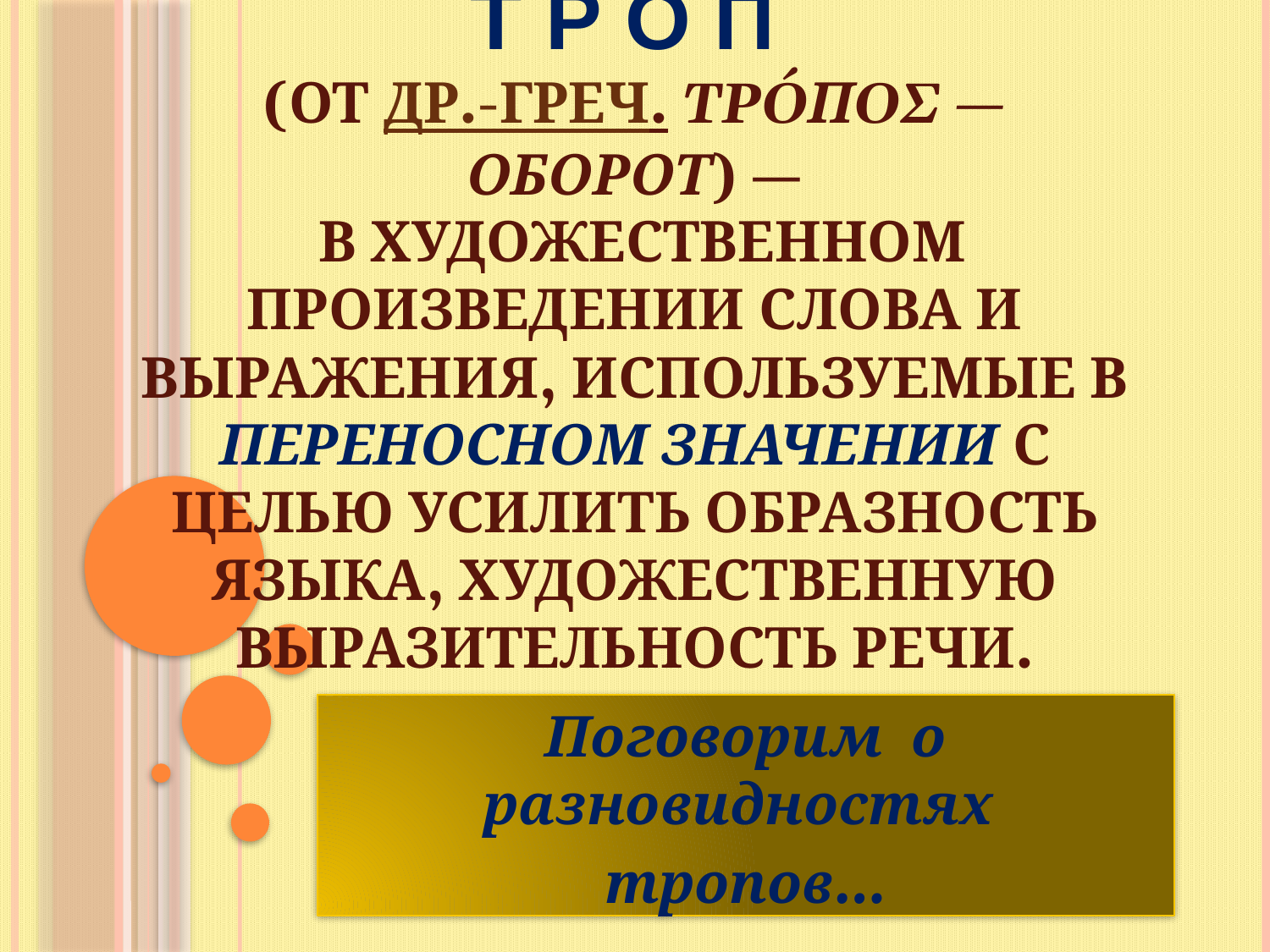

# Т р о п  (от др.-греч. τρόπος — оборот) — в художественном произведении слова и выражения, используемые в переносном значении с целью усилить образность языка, художественную выразительность речи.
Поговорим  о разновидностях
тропов…